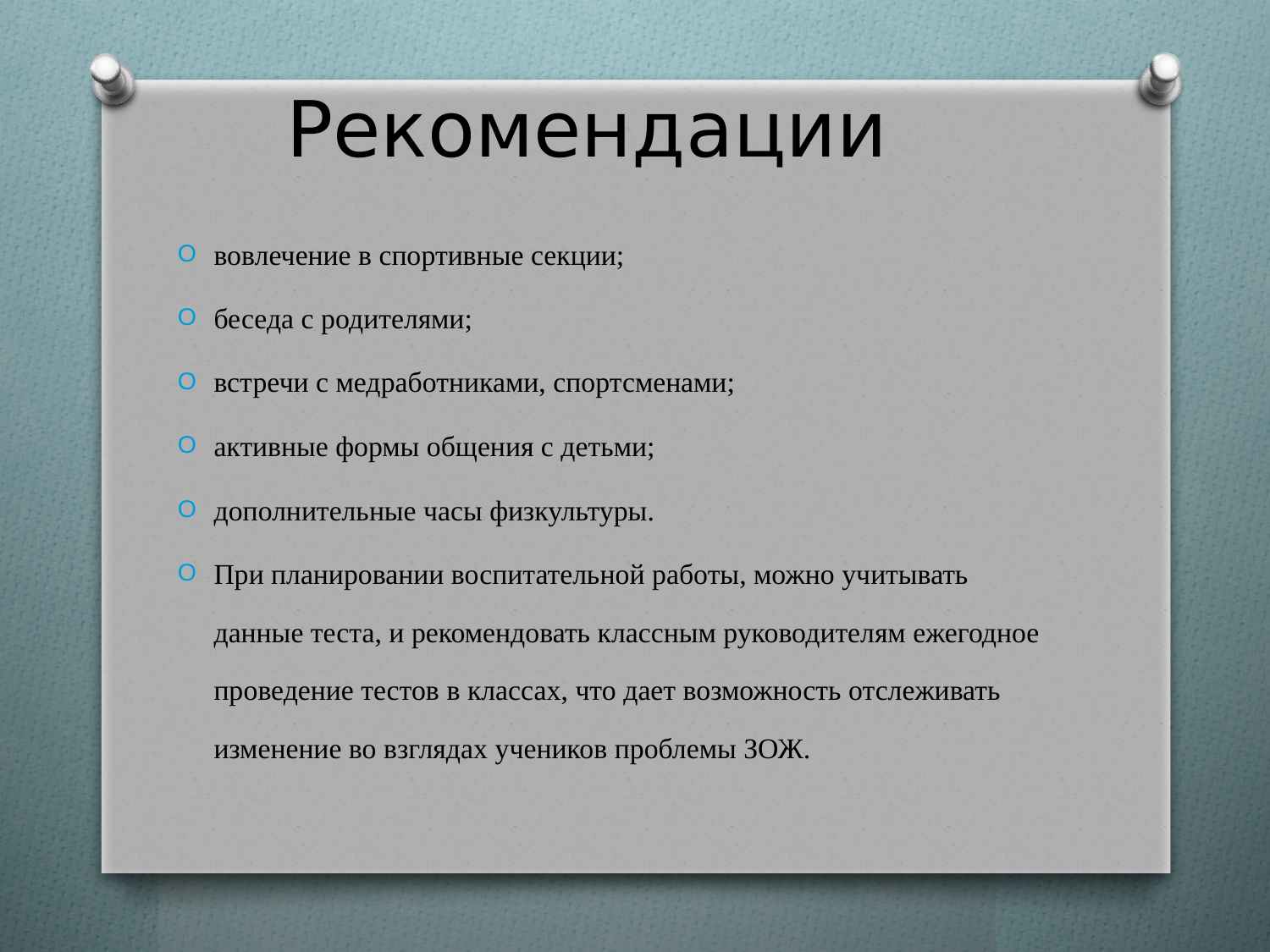

# Рекомендации
вовлечение в спортивные секции;
беседа с родителями;
встречи с медработниками, спортсменами;
активные формы общения с детьми;
дополнительные часы физкультуры.
При планировании воспитательной работы, можно учитывать данные теста, и рекомендовать классным руководителям ежегодное проведение тестов в классах, что дает возможность отслеживать изменение во взглядах учеников проблемы ЗОЖ.